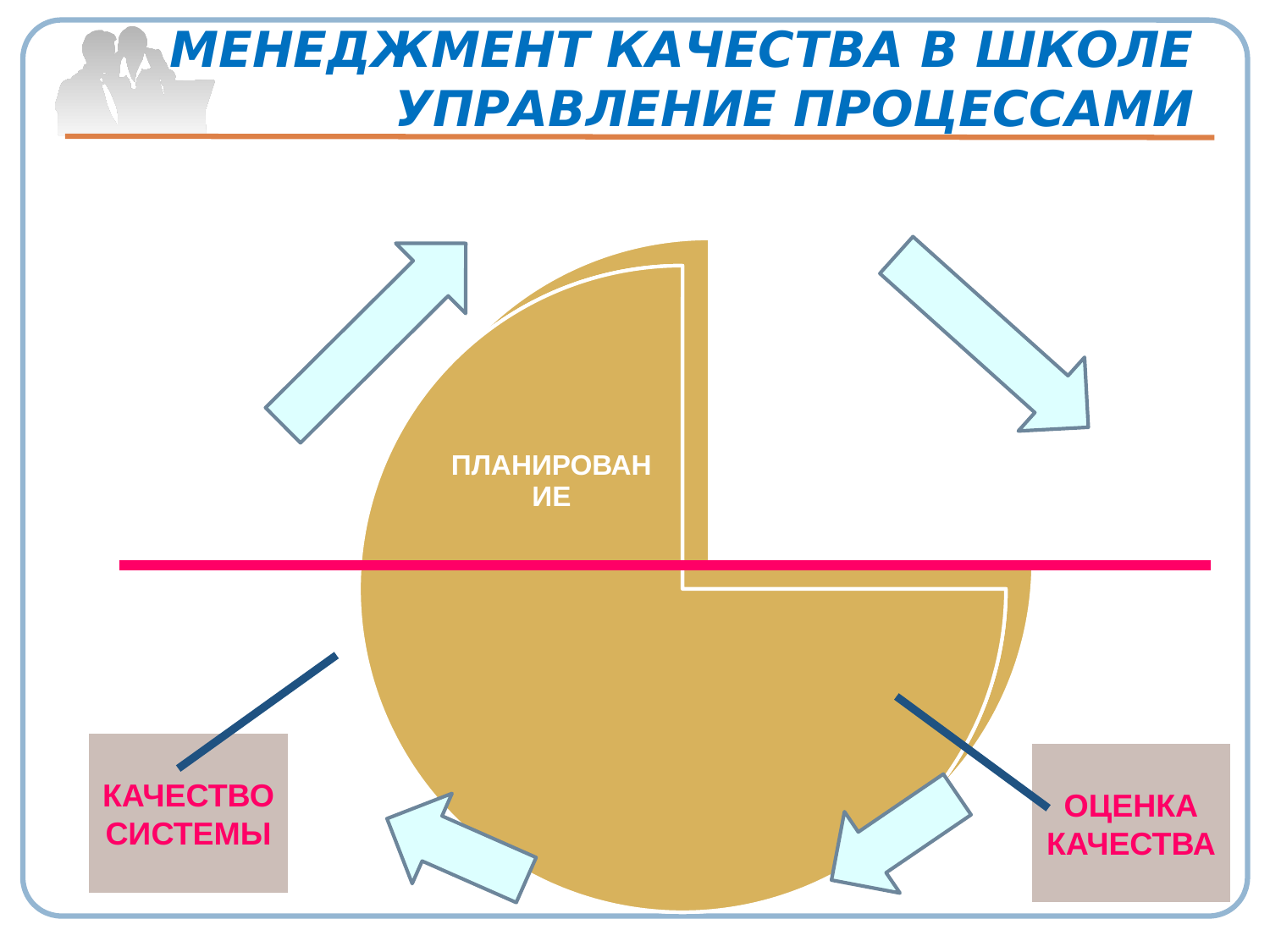

# МЕНЕДЖМЕНТ КАЧЕСТВА В ШКОЛЕ УПРАВЛЕНИЕ ПРОЦЕССАМИ
ВЫПОЛНЕНИЕ
ДЕЙСТВИЕ ПО УЛУЧШЕНИЮ
ПЛАНИРОВАНИЕ
ПРОВЕРКА

КАЧЕСТВО СИСТЕМЫ
ОЦЕНКА КАЧЕСТВА